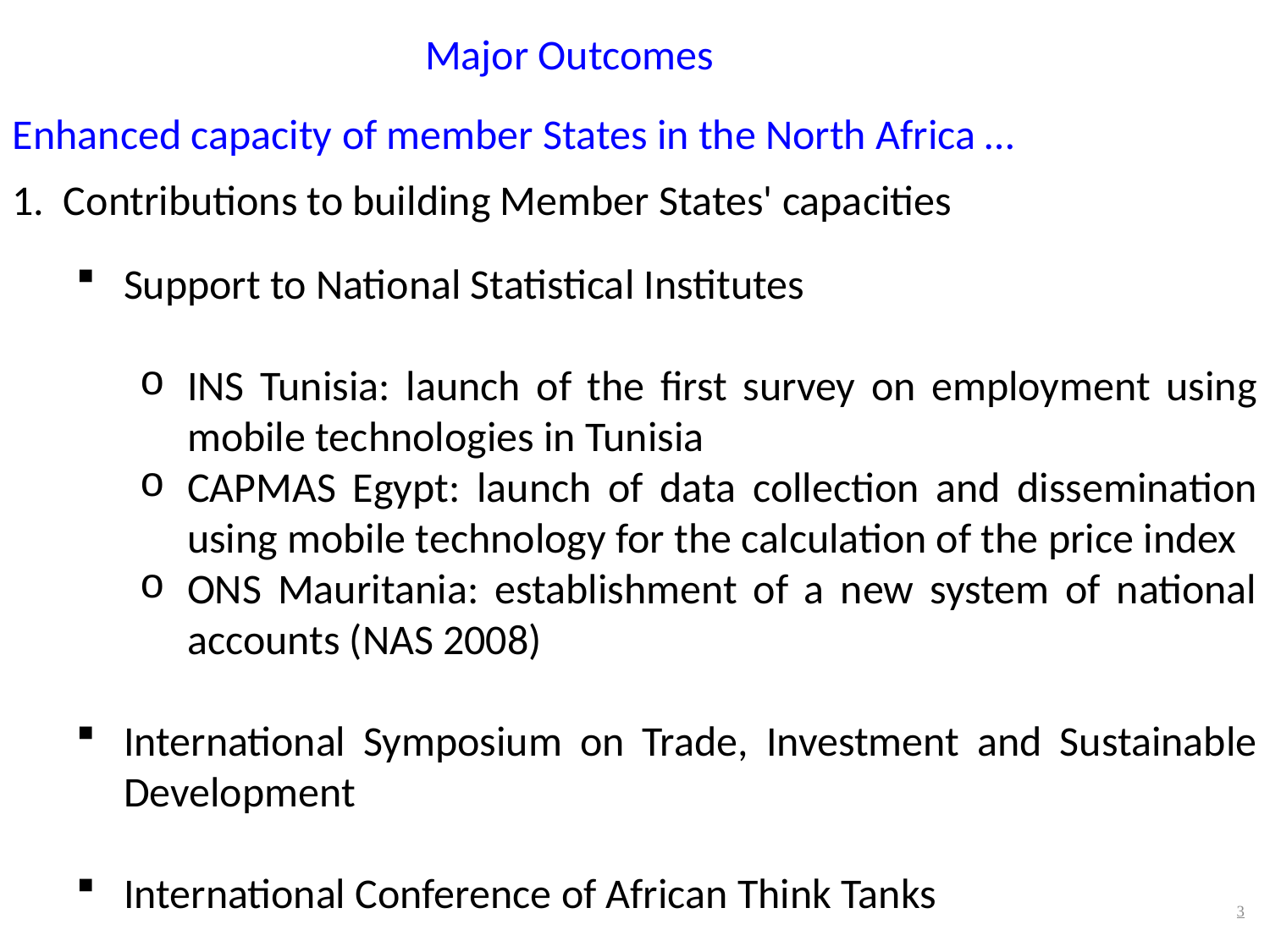

Major Outcomes
Enhanced capacity of member States in the North Africa …
1.  Contributions to building Member States' capacities

Support to National Statistical Institutes

INS Tunisia: launch of the first survey on employment using mobile technologies in Tunisia
CAPMAS Egypt: launch of data collection and dissemination using mobile technology for the calculation of the price index
ONS Mauritania: establishment of a new system of national accounts (NAS 2008)

International Symposium on Trade, Investment and Sustainable Development

International Conference of African Think Tanks
3